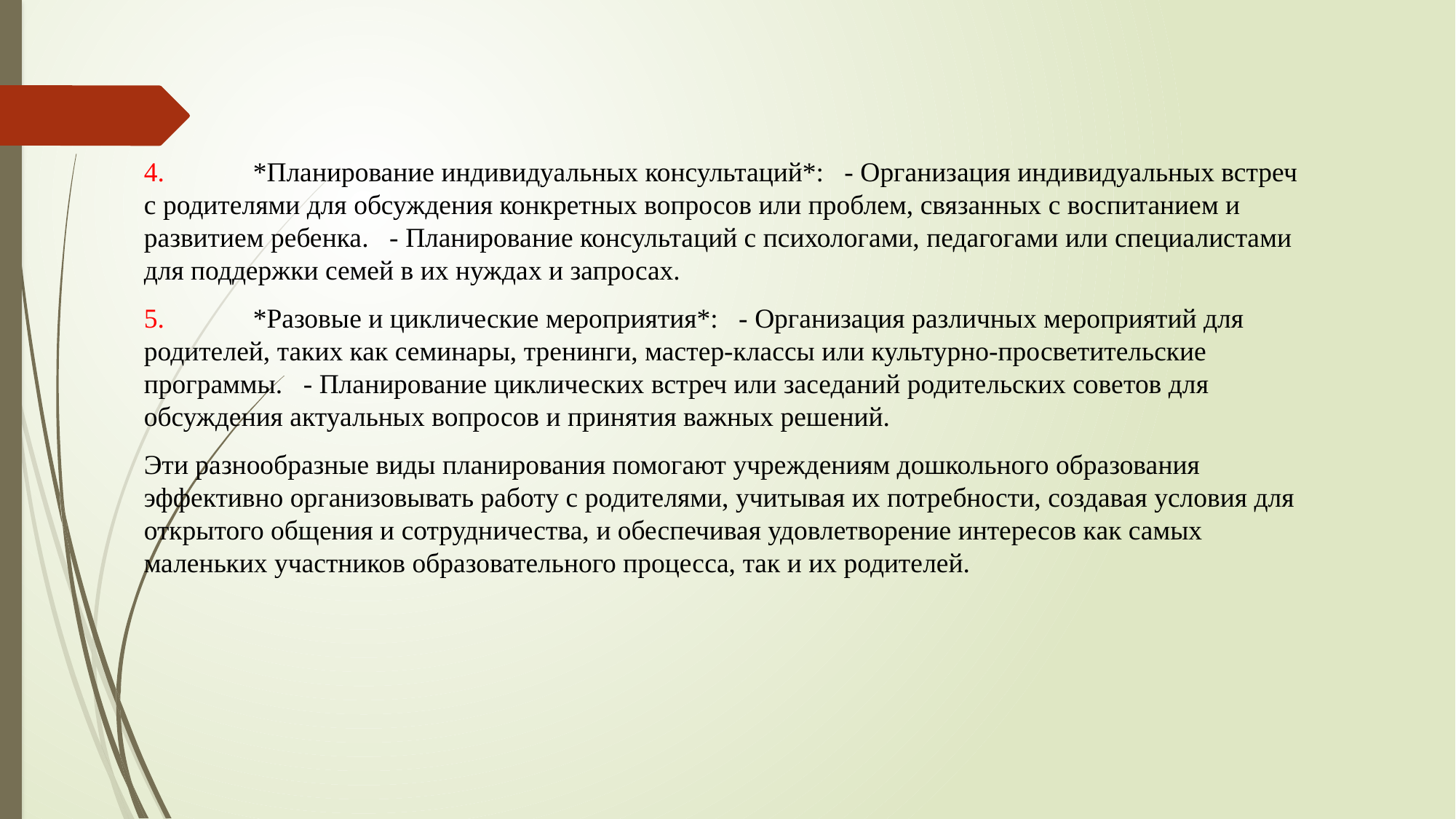

4. 	*Планирование индивидуальных консультаций*:   - Организация индивидуальных встреч с родителями для обсуждения конкретных вопросов или проблем, связанных с воспитанием и развитием ребенка.   - Планирование консультаций с психологами, педагогами или специалистами для поддержки семей в их нуждах и запросах.
5. 	*Разовые и циклические мероприятия*:   - Организация различных мероприятий для родителей, таких как семинары, тренинги, мастер-классы или культурно-просветительские программы.   - Планирование циклических встреч или заседаний родительских советов для обсуждения актуальных вопросов и принятия важных решений.
Эти разнообразные виды планирования помогают учреждениям дошкольного образования эффективно организовывать работу с родителями, учитывая их потребности, создавая условия для открытого общения и сотрудничества, и обеспечивая удовлетворение интересов как самых маленьких участников образовательного процесса, так и их родителей.